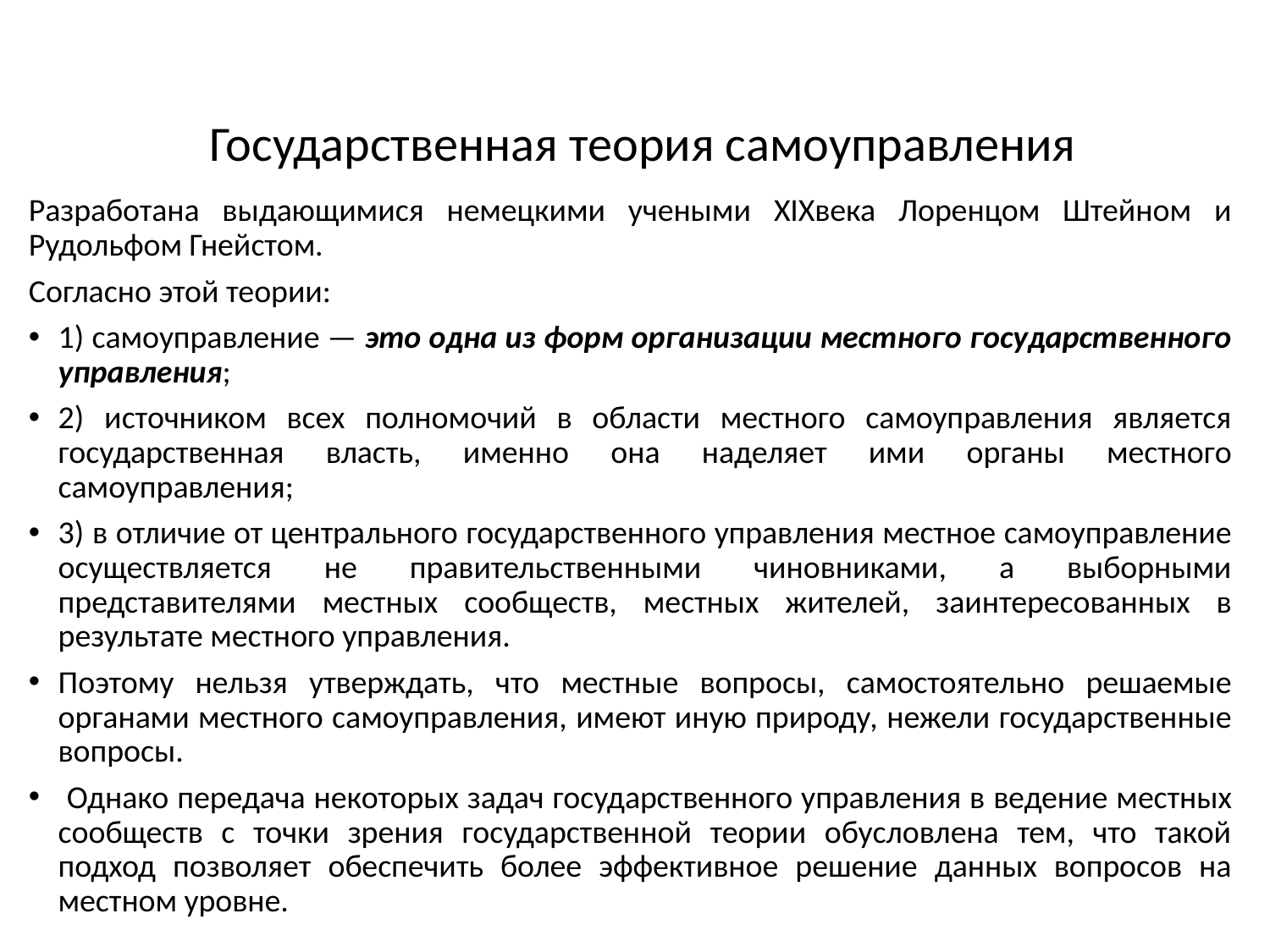

# Государственная теория самоуправления
Разработана выдающимися немецкими учеными XIXвека Лоренцом Штейном и Рудольфом Гнейстом.
Согласно этой теории:
1) самоуправление — это одна из форм организации местного государственного управления;
2) источником всех полномочий в области местного самоуправления является государственная власть, именно она наделяет ими органы местного самоуправления;
3) в отличие от центрального государственного управления местное самоуправление осуществляется не правительственными чиновниками, а выборными представителями местных сообществ, местных жителей, заинтересованных в результате местного управления.
Поэтому нельзя утверждать, что местные вопросы, самостоятельно решаемые органами местного самоуправления, имеют иную природу, нежели государственные вопросы.
 Однако передача некоторых задач государственного управления в ведение местных сообществ с точки зрения государственной теории обусловлена тем, что такой подход позволяет обеспечить более эффективное решение данных вопросов на местном уровне.